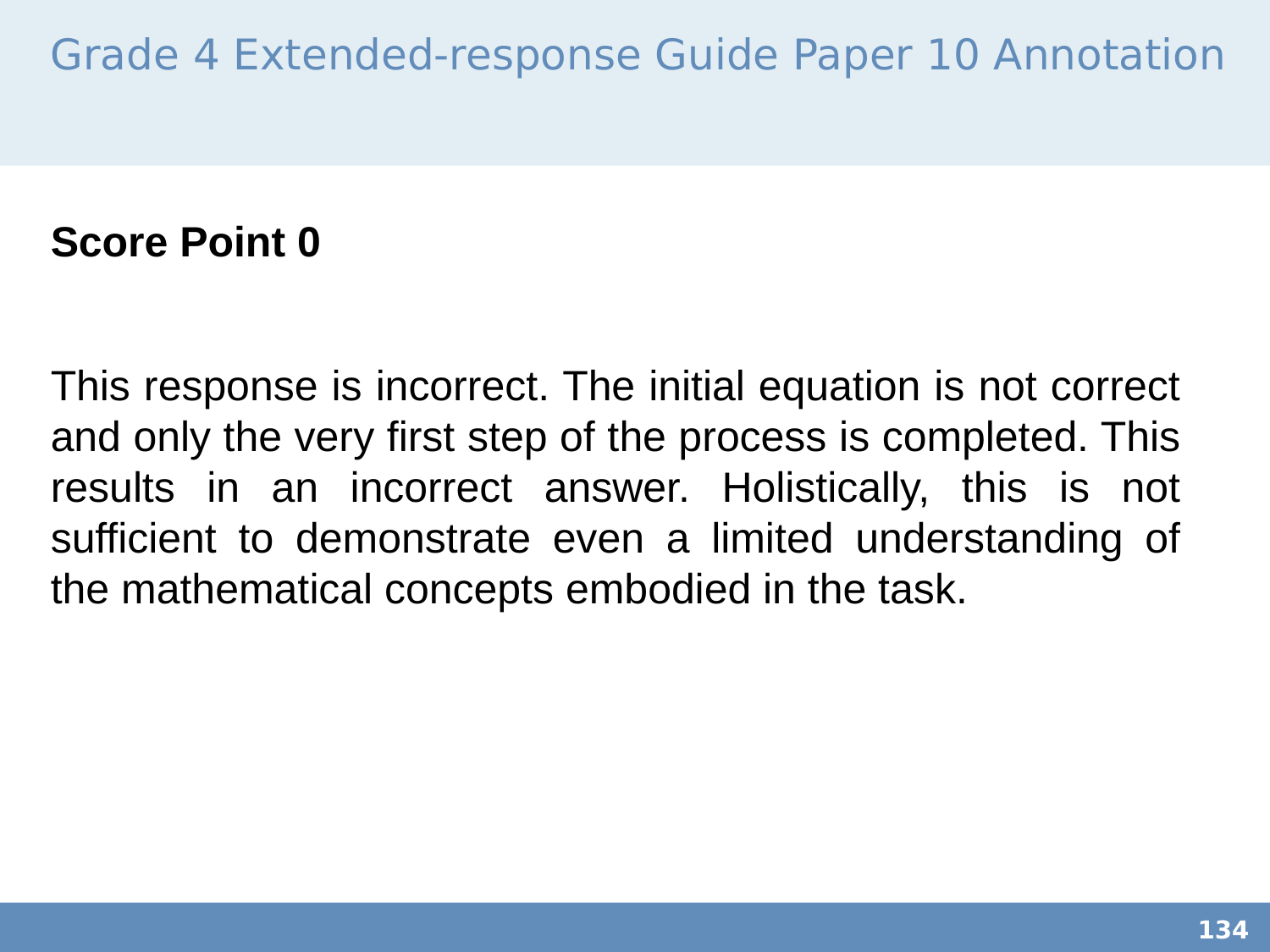

# Grade 4 Extended-response Guide Paper 10 Annotation
Score Point 0

This response is incorrect. The initial equation is not correct and only the very first step of the process is completed. This results in an incorrect answer. Holistically, this is not sufficient to demonstrate even a limited understanding of the mathematical concepts embodied in the task.
134